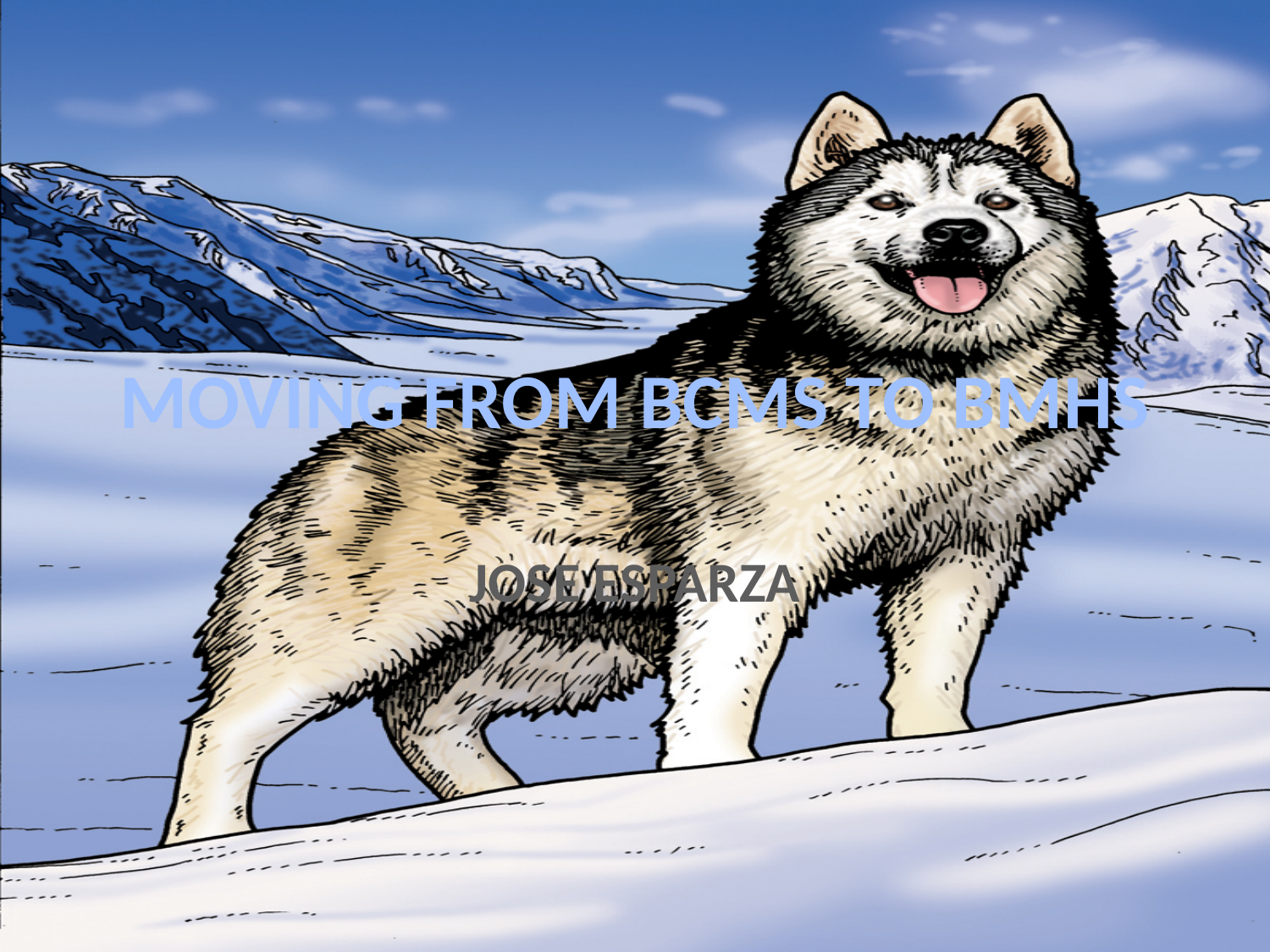

# MOVING FROM BCMS TO BMHS
JOSE ESPARZA